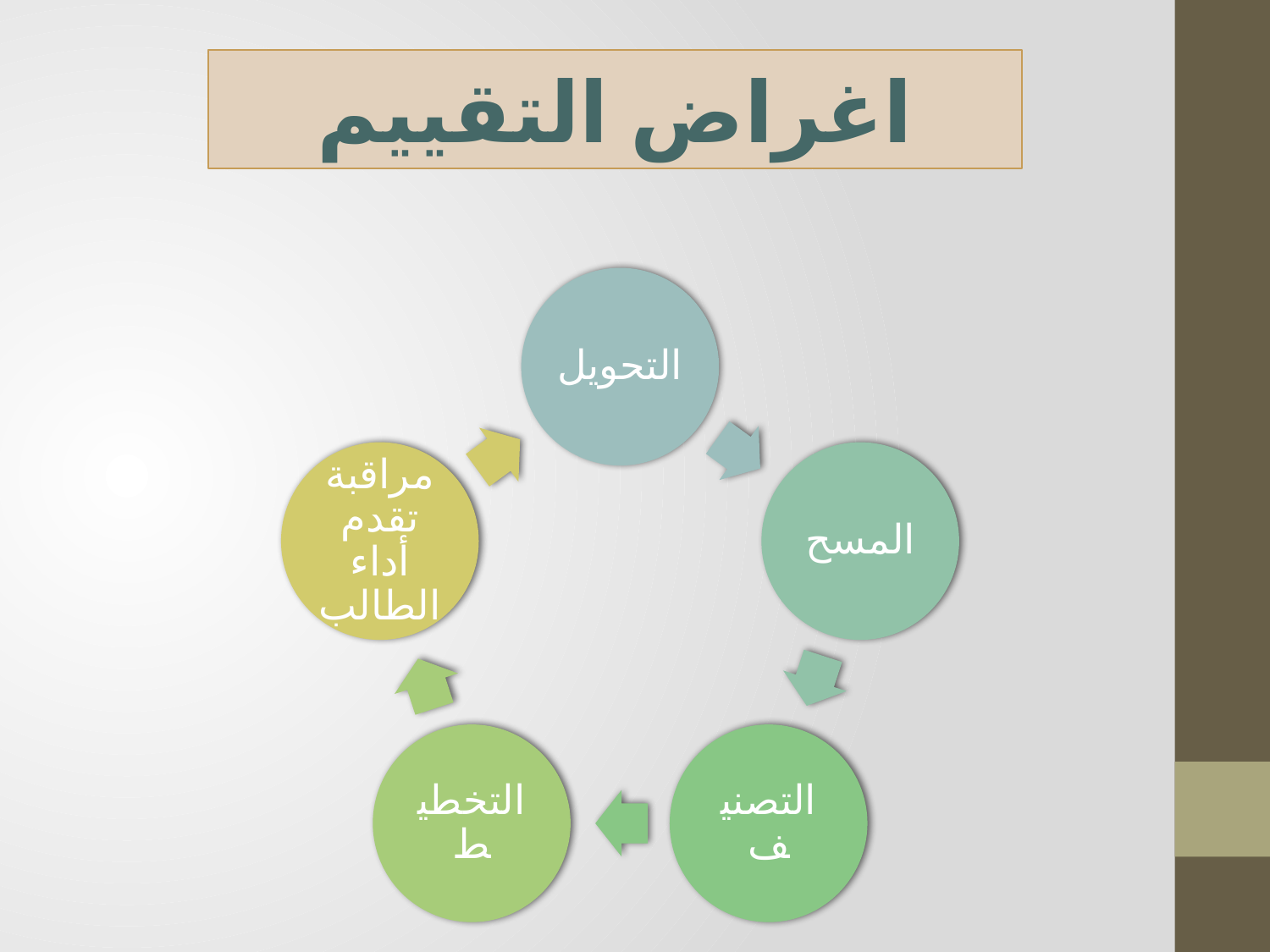

اغراض التقييم
التحويل

المسح

التصنيف

التخطيط

مراقبة تقدم أداء الطالب